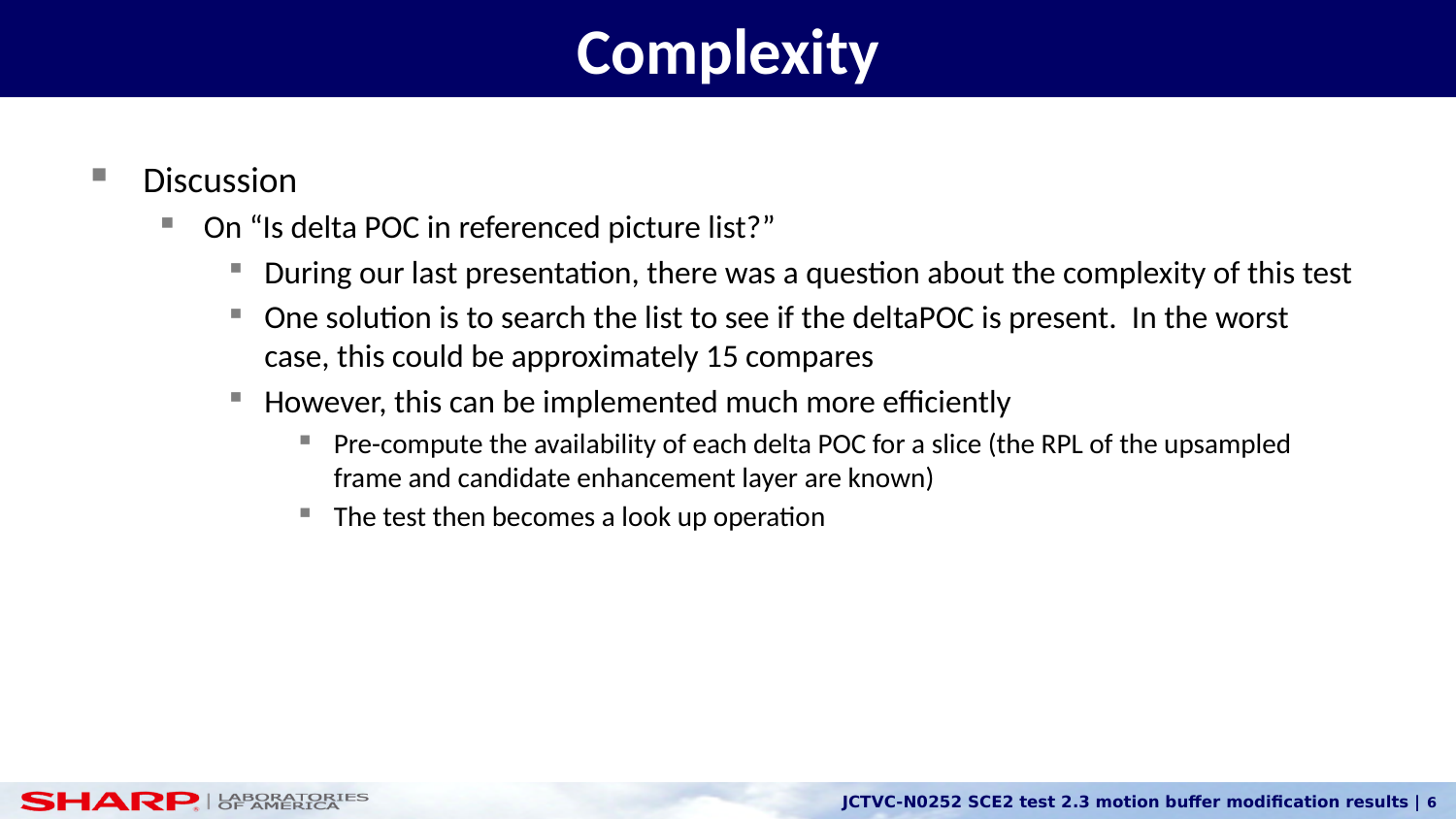

# Complexity
Discussion
On “Is delta POC in referenced picture list?”
During our last presentation, there was a question about the complexity of this test
One solution is to search the list to see if the deltaPOC is present.  In the worst case, this could be approximately 15 compares
However, this can be implemented much more efficiently
Pre-compute the availability of each delta POC for a slice (the RPL of the upsampled frame and candidate enhancement layer are known)
The test then becomes a look up operation